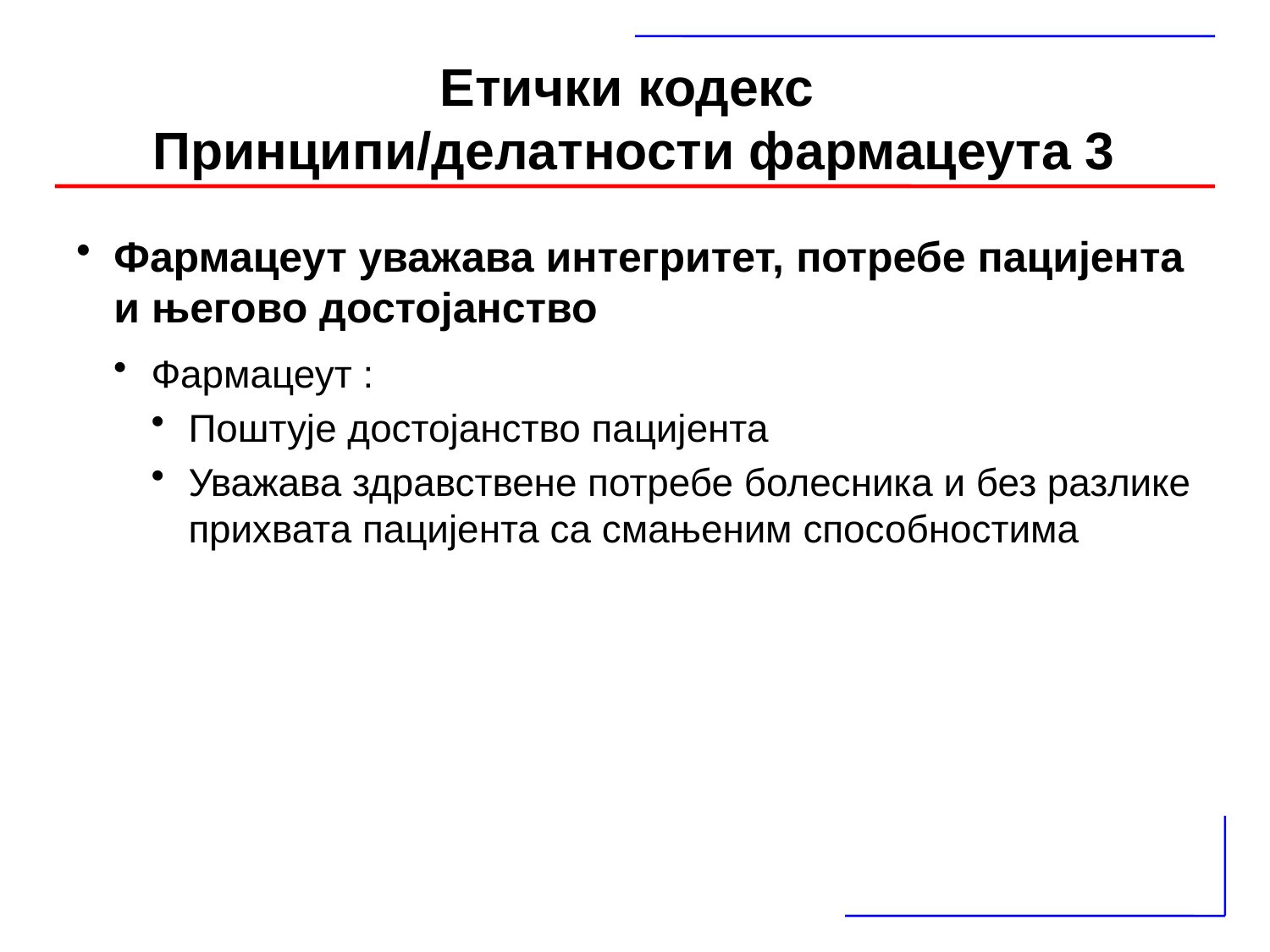

Етички кодекс
Принципи/делатности фармацеута 3
Фармацеут уважава интегритет, потребе пацијента и његово достојанство

Фармацеут :
Поштује достојанство пацијента
Уважава здравствене потребе болесника и без разлике прихвата пацијента са смањеним способностима